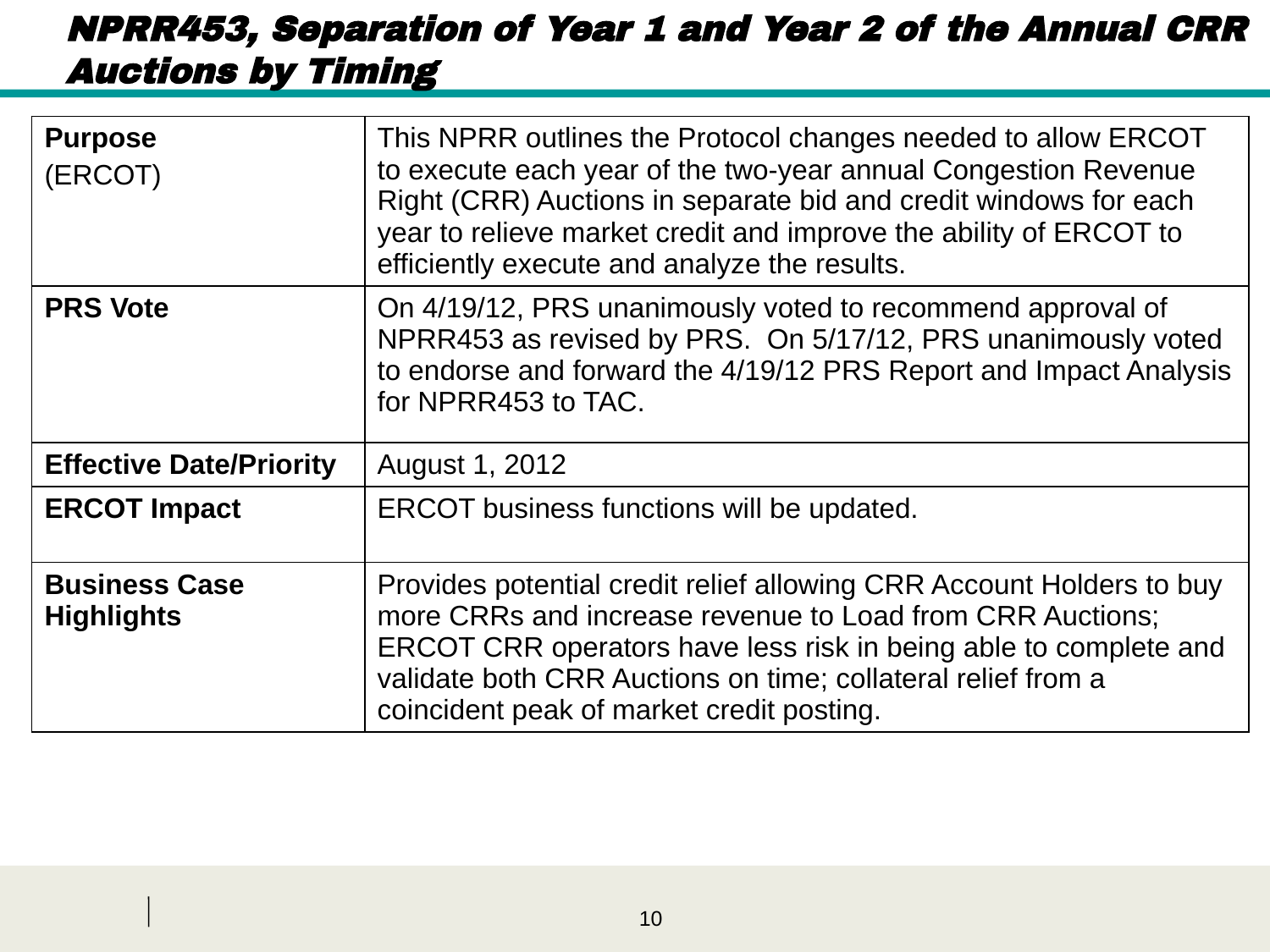

NPRR453, Separation of Year 1 and Year 2 of the Annual CRR Auctions by Timing
| Purpose (ERCOT) | This NPRR outlines the Protocol changes needed to allow ERCOT to execute each year of the two-year annual Congestion Revenue Right (CRR) Auctions in separate bid and credit windows for each year to relieve market credit and improve the ability of ERCOT to efficiently execute and analyze the results. |
| --- | --- |
| PRS Vote | On 4/19/12, PRS unanimously voted to recommend approval of NPRR453 as revised by PRS. On 5/17/12, PRS unanimously voted to endorse and forward the 4/19/12 PRS Report and Impact Analysis for NPRR453 to TAC. |
| Effective Date/Priority | August 1, 2012 |
| ERCOT Impact | ERCOT business functions will be updated. |
| Business Case Highlights | Provides potential credit relief allowing CRR Account Holders to buy more CRRs and increase revenue to Load from CRR Auctions; ERCOT CRR operators have less risk in being able to complete and validate both CRR Auctions on time; collateral relief from a coincident peak of market credit posting. |